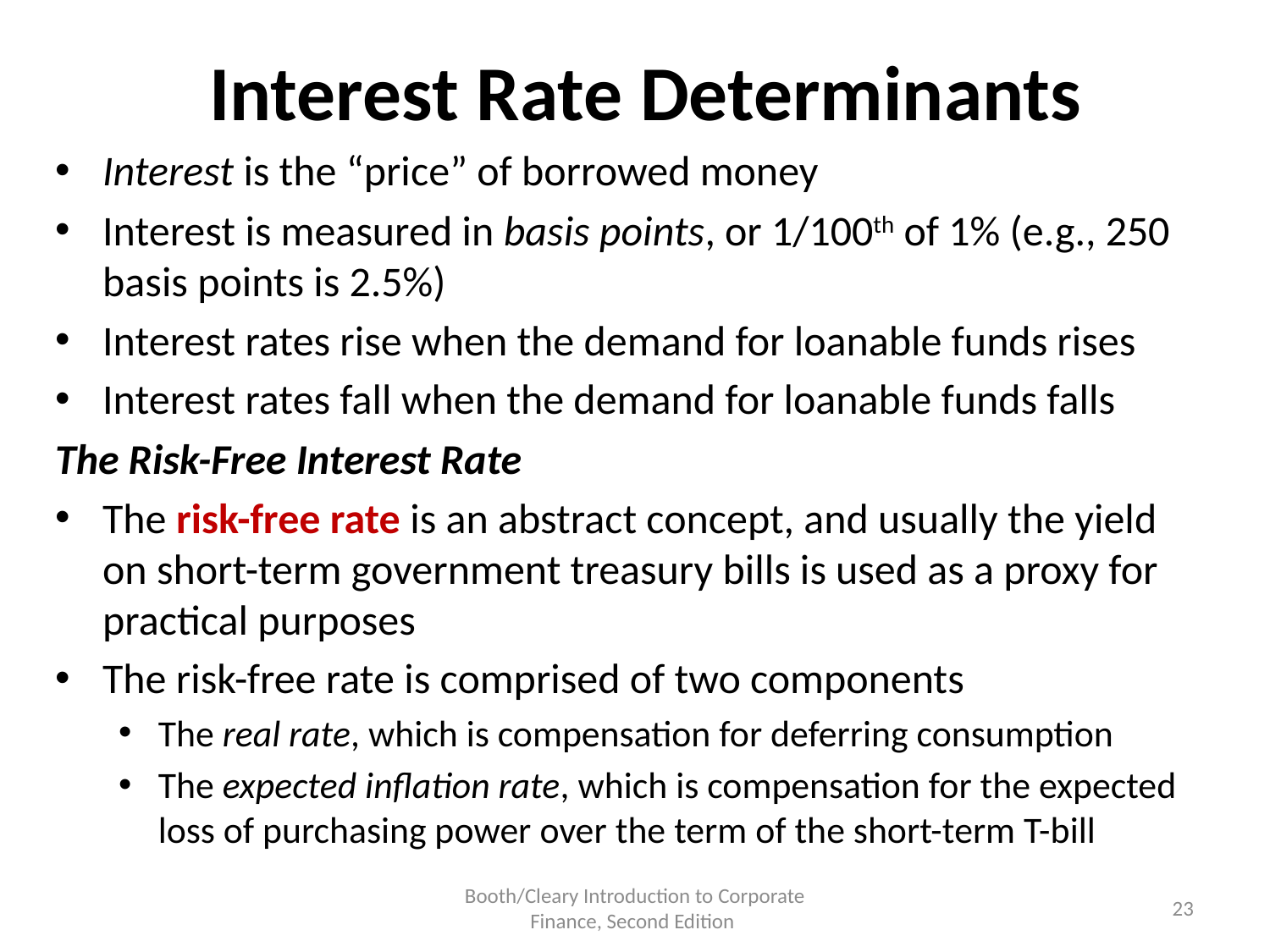

# Interest Rate Determinants
Interest is the “price” of borrowed money
Interest is measured in basis points, or 1/100th of 1% (e.g., 250 basis points is 2.5%)
Interest rates rise when the demand for loanable funds rises
Interest rates fall when the demand for loanable funds falls
The Risk-Free Interest Rate
The risk-free rate is an abstract concept, and usually the yield on short-term government treasury bills is used as a proxy for practical purposes
The risk-free rate is comprised of two components
The real rate, which is compensation for deferring consumption
The expected inflation rate, which is compensation for the expected loss of purchasing power over the term of the short-term T-bill
Booth/Cleary Introduction to Corporate Finance, Second Edition
23